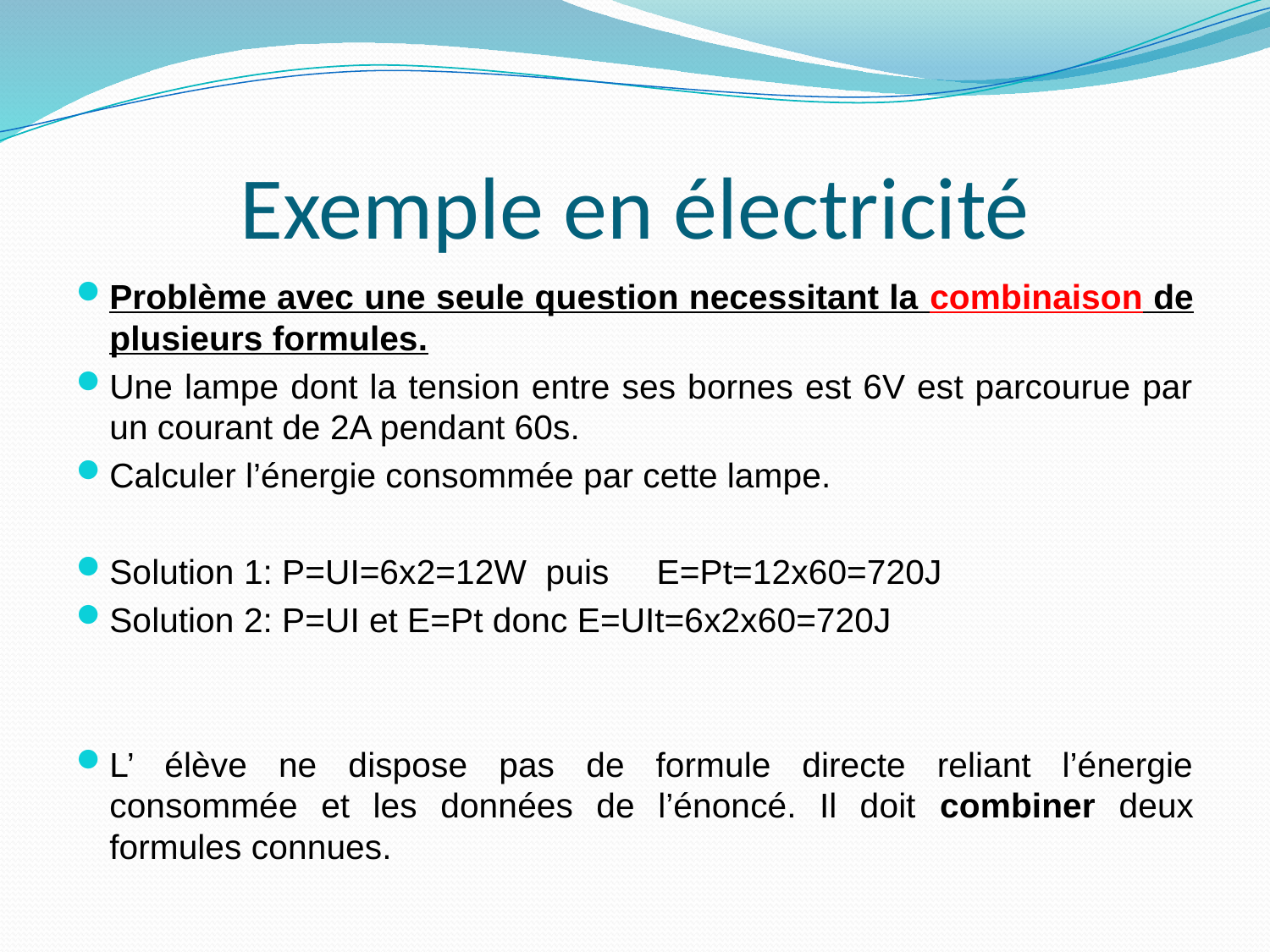

# Exemple en électricité
Problème avec une seule question necessitant la combinaison de plusieurs formules.
Une lampe dont la tension entre ses bornes est 6V est parcourue par un courant de 2A pendant 60s.
Calculer l’énergie consommée par cette lampe.

Solution 1: P=UI=6x2=12W  puis     E=Pt=12x60=720J
Solution 2: P=UI et E=Pt donc E=UIt=6x2x60=720J

L’ élève ne dispose pas de formule directe reliant l’énergie consommée et les données de l’énoncé. Il doit combiner deux formules connues.